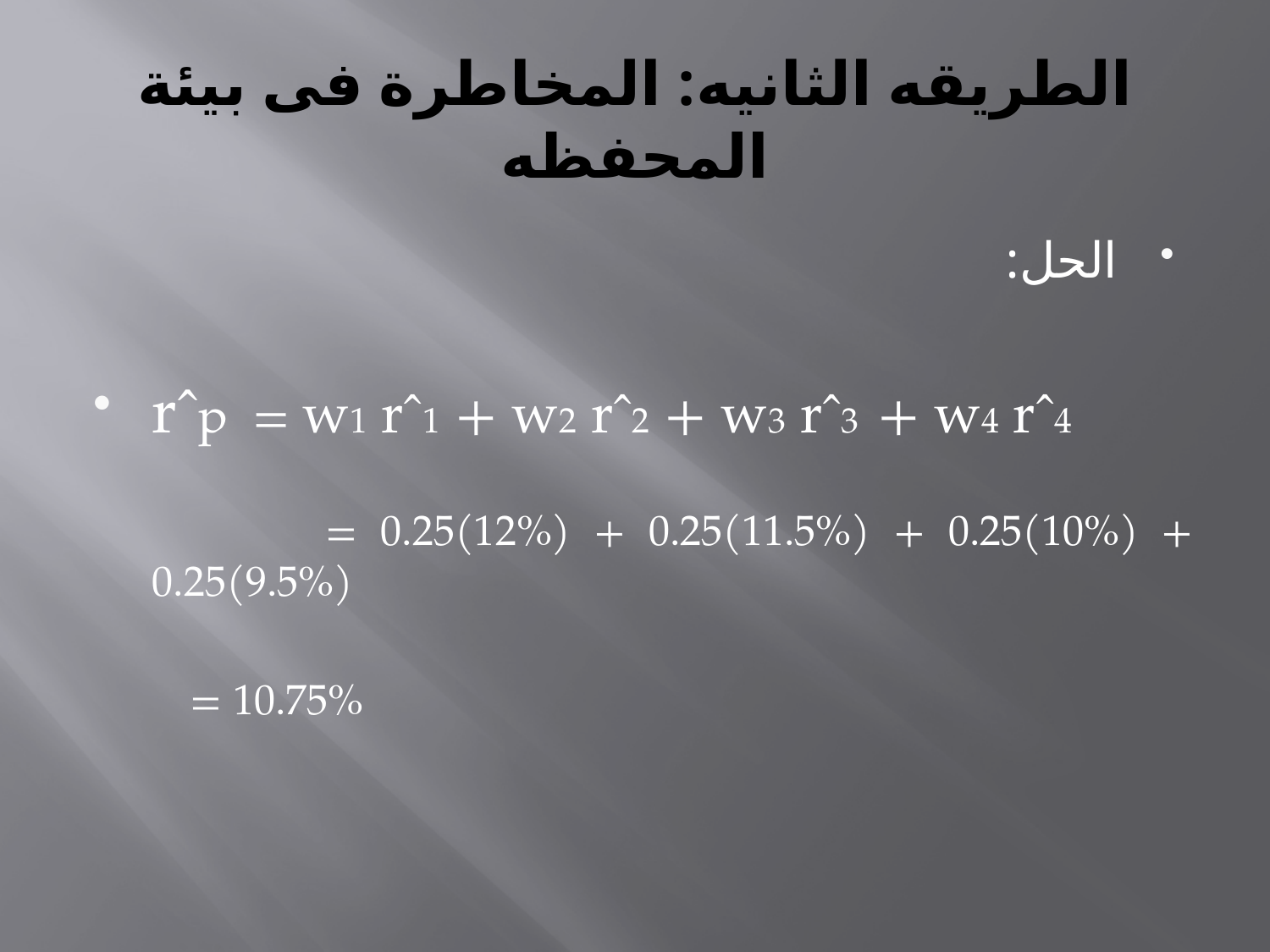

# الطريقه الثانيه: المخاطرة فى بيئة المحفظه
الحل:

rˆp  = w1 rˆ1 + w2 rˆ2 + w3 rˆ3  + w4 rˆ4

           = 0.25(12%) + 0.25(11.5%) + 0.25(10%) + 0.25(9.5%)

         = 10.75%